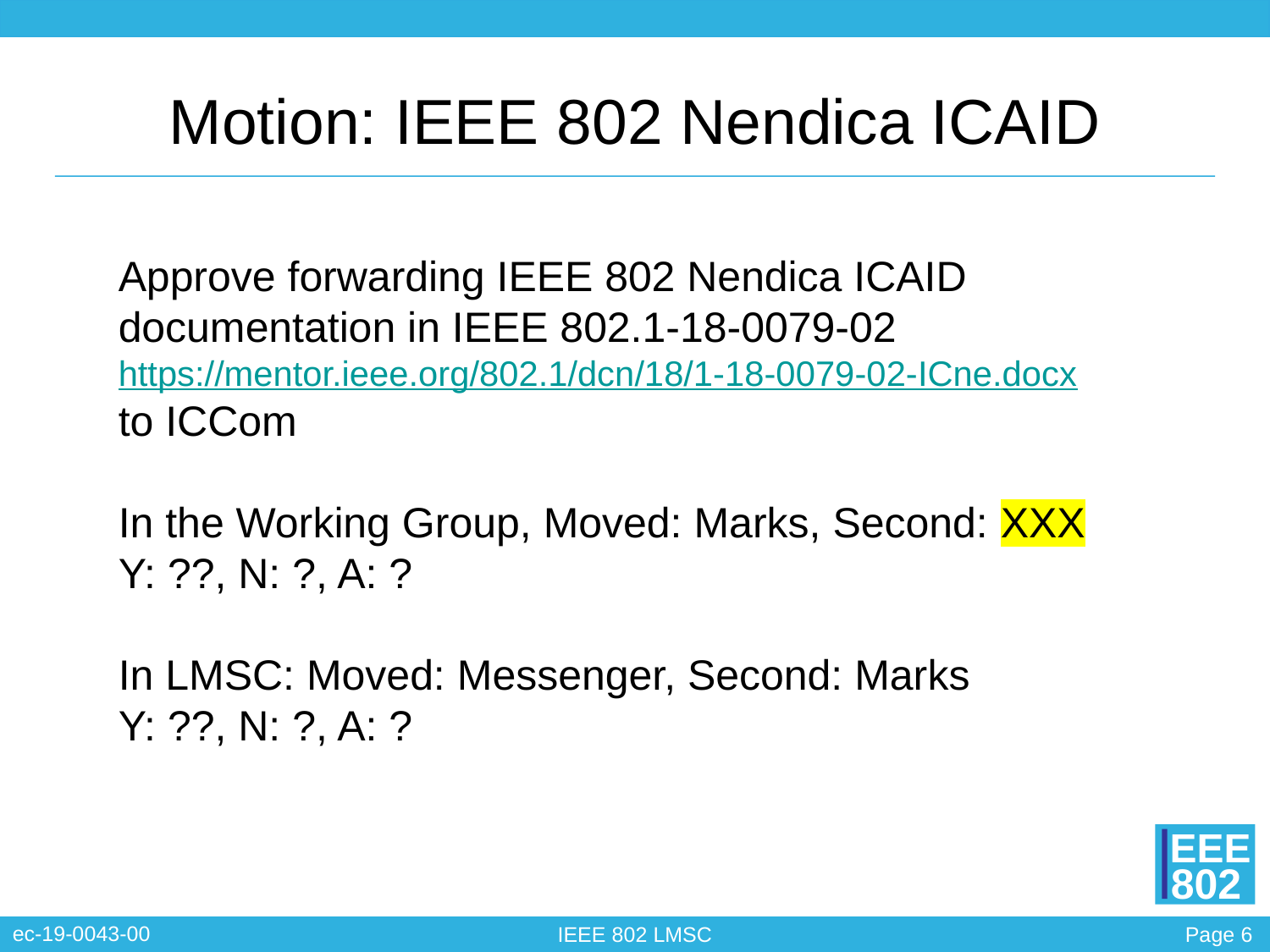

# Motion: IEEE 802 Nendica ICAID
Approve forwarding IEEE 802 Nendica ICAID documentation in IEEE 802.1-18-0079-02
https://mentor.ieee.org/802.1/dcn/18/1-18-0079-02-ICne.docx
to ICCom

In the Working Group, Moved: Marks, Second: XXX
Y: ??, N: ?, A: ?

In LMSC: Moved: Messenger, Second: Marks
Y: ??, N: ?, A: ?